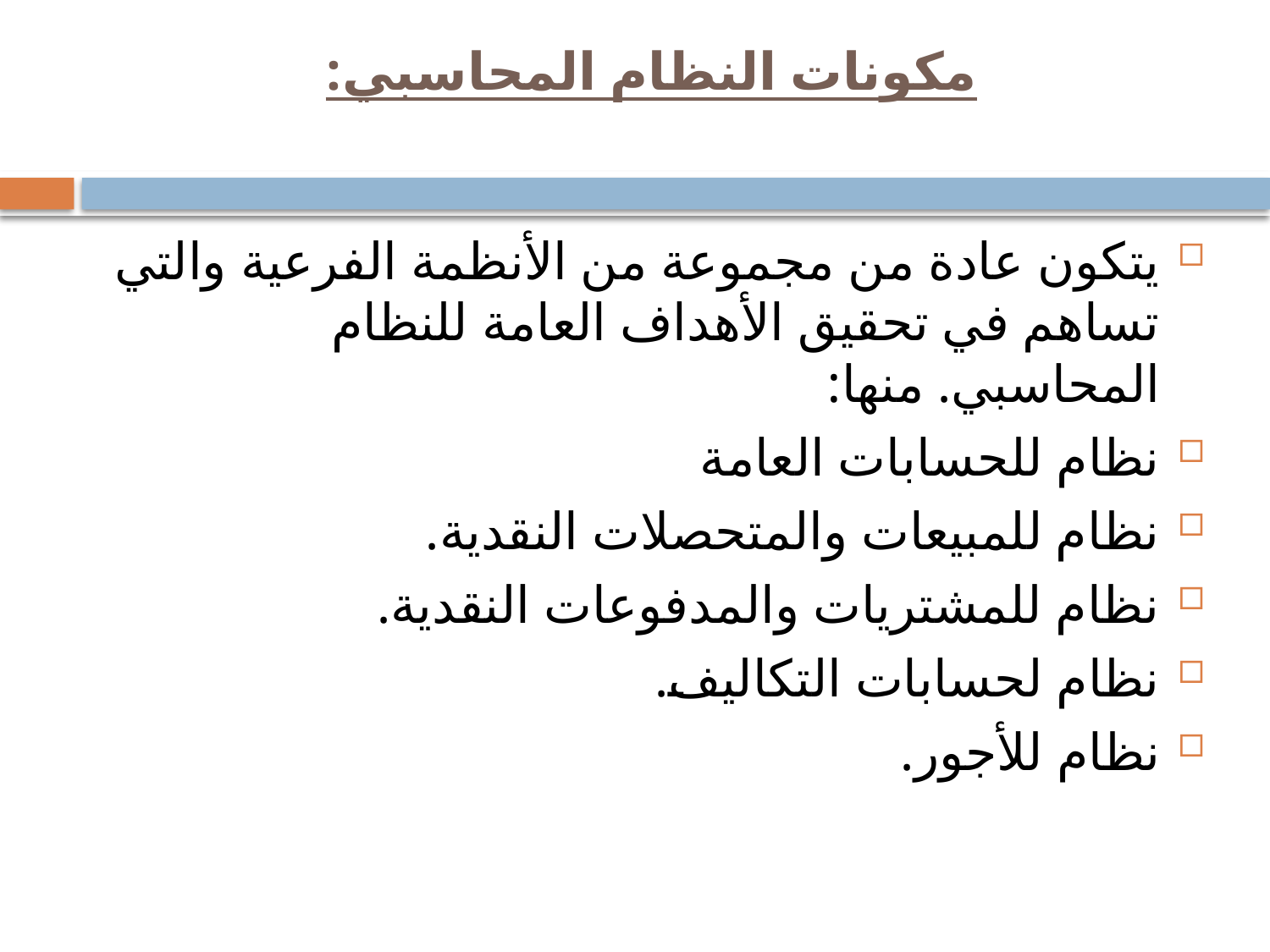

# مكونات النظام المحاسبي:
يتكون عادة من مجموعة من الأنظمة الفرعية والتي تساهم في تحقيق الأهداف العامة للنظام المحاسبي. منها:
نظام للحسابات العامة
نظام للمبيعات والمتحصلات النقدية.
نظام للمشتريات والمدفوعات النقدية.
نظام لحسابات التكاليف.
نظام للأجور.